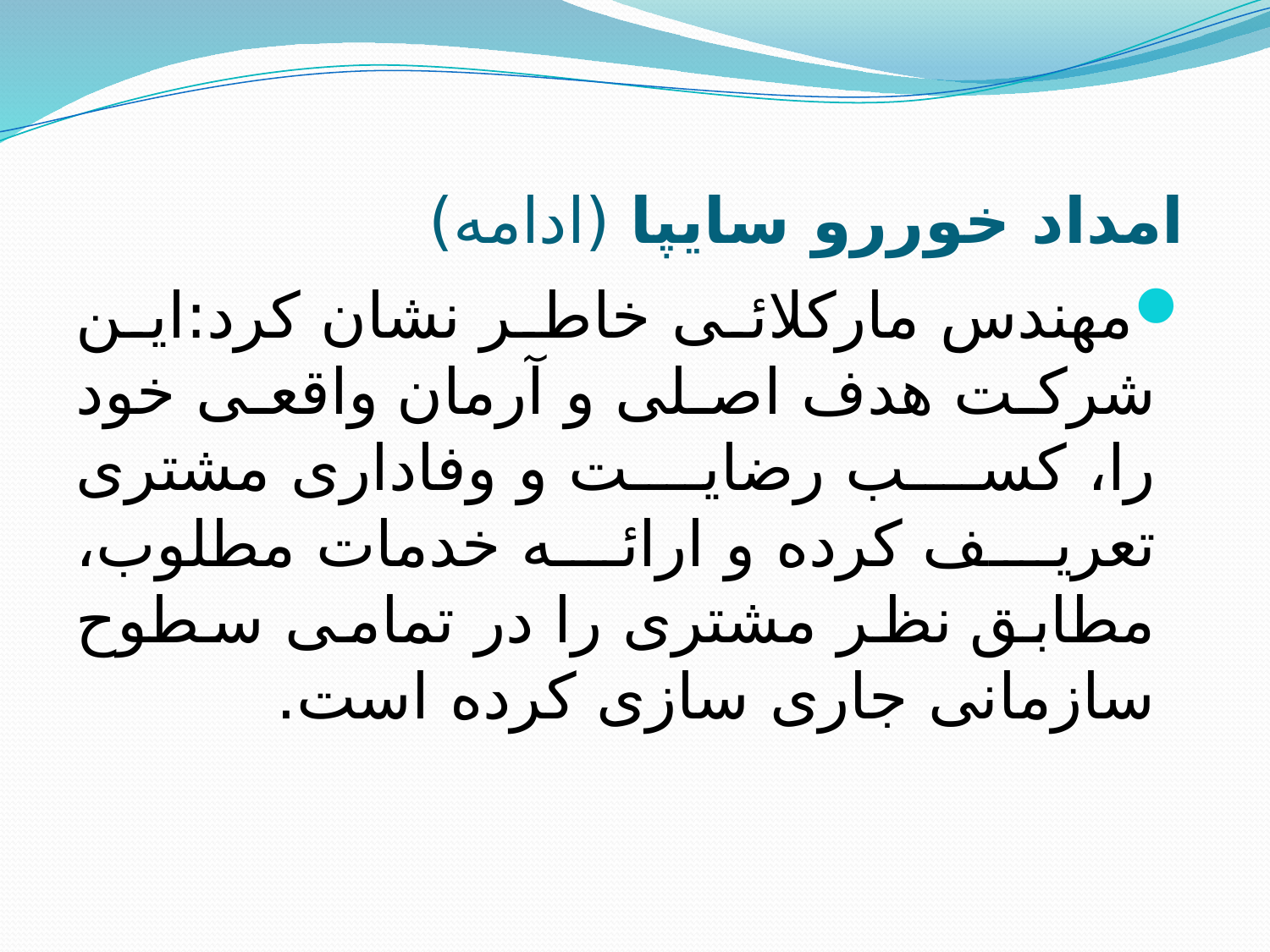

# امداد خوررو سایپا (ادامه)
مهندس مارکلائی خاطر نشان کرد:این شرکت هدف اصلی و آرمان واقعی خود را، کسب رضایت و وفاداری مشتری تعریف کرده و ارائه خدمات مطلوب، مطابق نظر مشتری را در تمامی سطوح سازمانی جاری سازی کرده است.